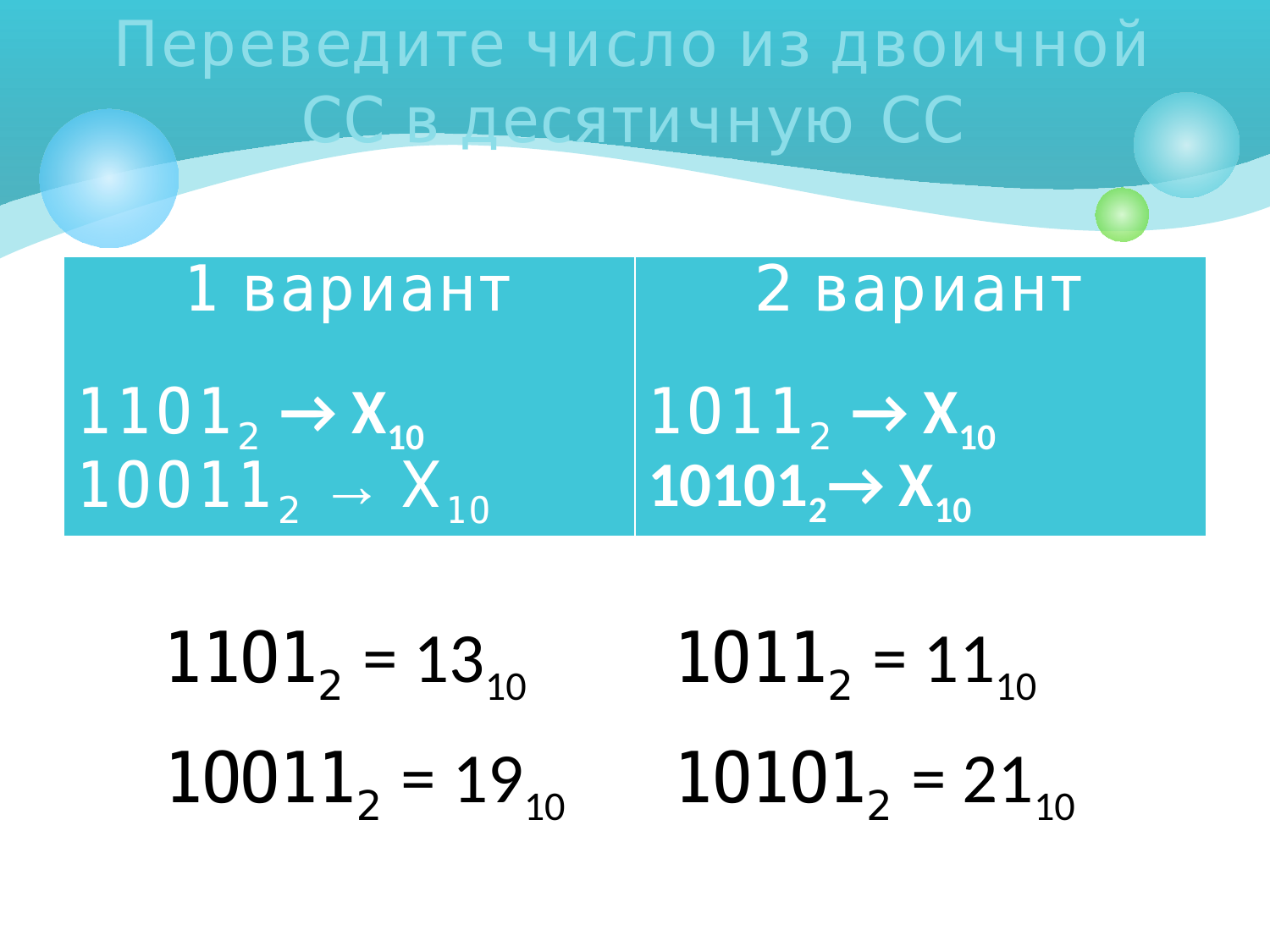

# Переведите число из двоичной СС в десятичную СС
| 1 вариант 11012 → Х10 100112 → Х10 | 2 вариант 10112 → Х10 101012→ Х10 |
| --- | --- |

11012 = 1310
10112 = 1110

100112 = 1910
101012 = 2110